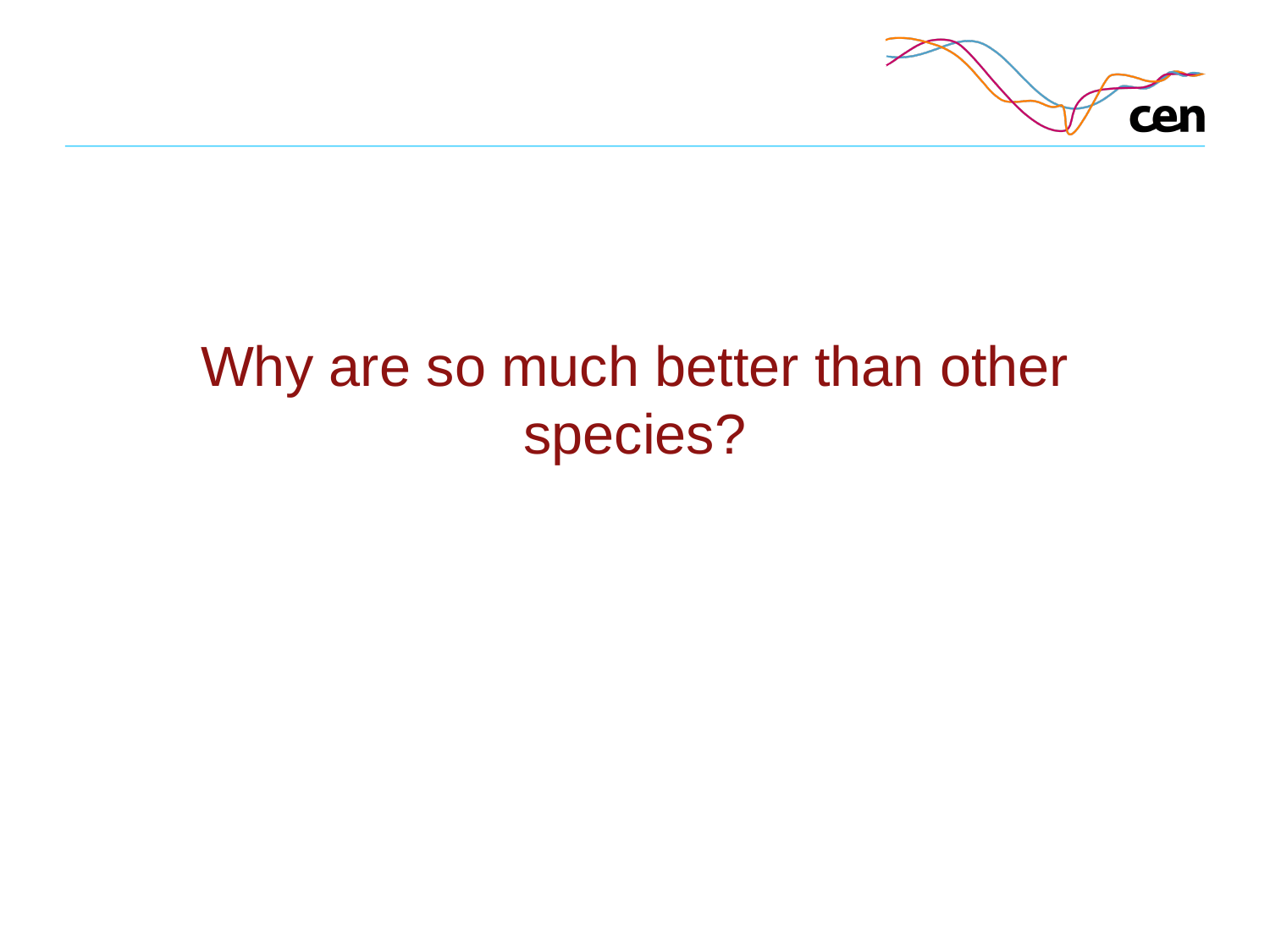

# Why are so much better than other species?